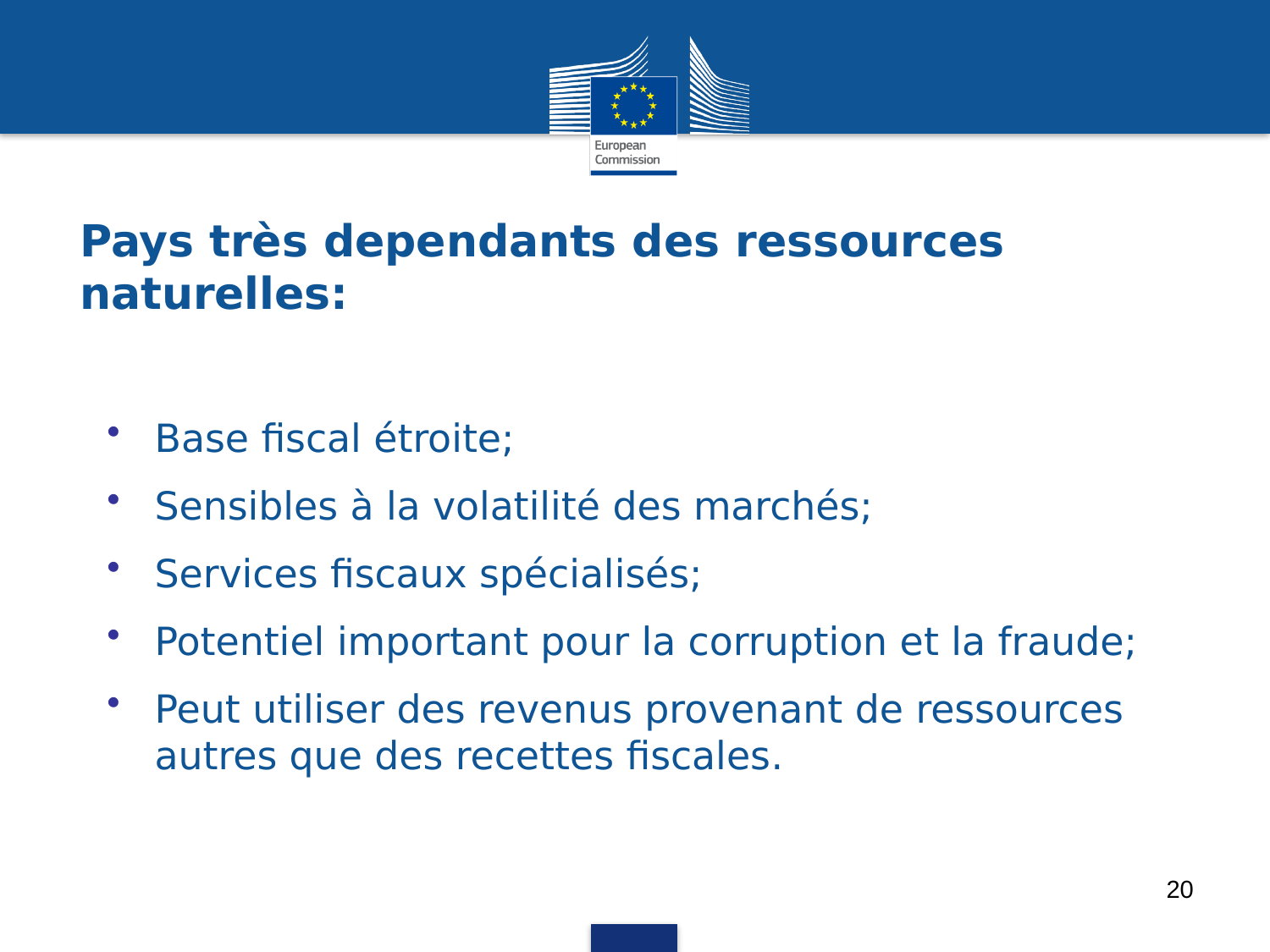

Pays très dependants des ressources naturelles:

Base fiscal étroite;
Sensibles à la volatilité des marchés;
Services fiscaux spécialisés;
Potentiel important pour la corruption et la fraude;
Peut utiliser des revenus provenant de ressources autres que des recettes fiscales.
20